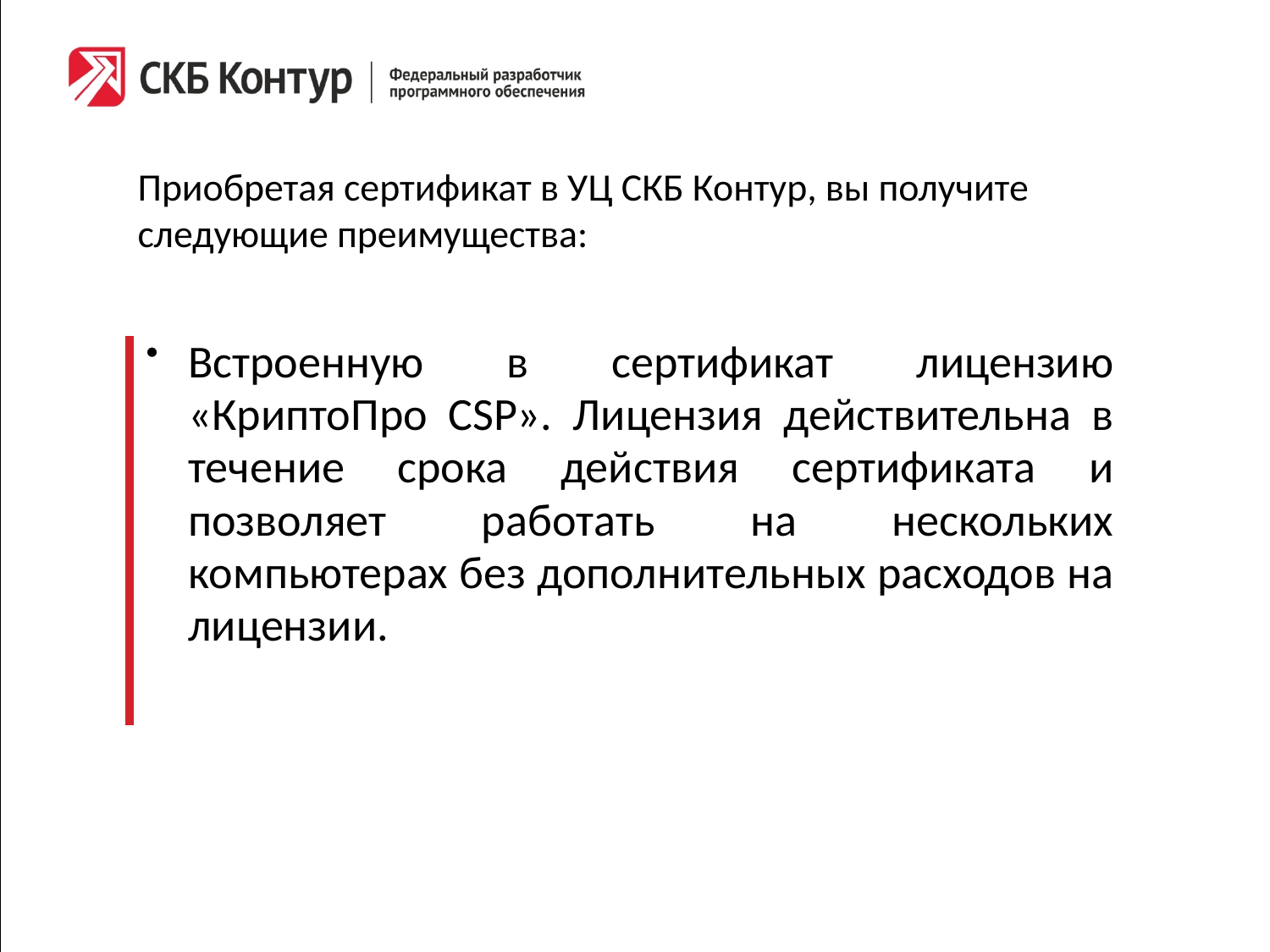

Приобретая сертификат в УЦ СКБ Контур, вы получите следующие преимущества:
|  |  | • | Встроенную в сертификат лицензию «КриптоПро CSP». Лицензия действительна в течение срока действия сертификата и позволяет работать на нескольких компьютерах без дополнительных расходов на лицензии. |
| --- | --- | --- | --- |